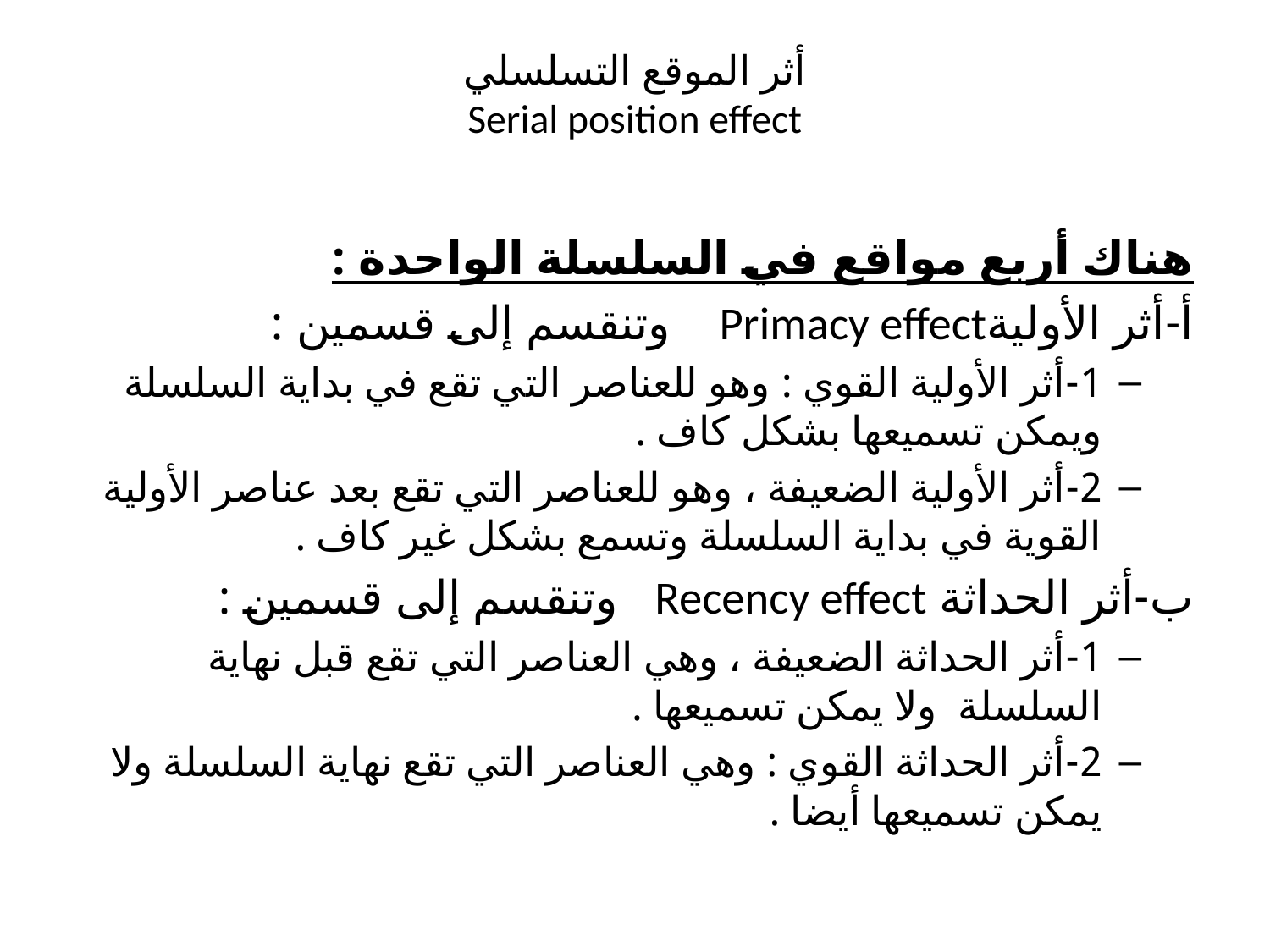

# أثر الموقع التسلسلي Serial position effect
هناك أربع مواقع في السلسلة الواحدة :
أ-أثر الأوليةPrimacy effect    وتنقسم إلى قسمين :
1-أثر الأولية القوي : وهو للعناصر التي تقع في بداية السلسلة ويمكن تسميعها بشكل كاف .
2-أثر الأولية الضعيفة ، وهو للعناصر التي تقع بعد عناصر الأولية القوية في بداية السلسلة وتسمع بشكل غير كاف .
ب-أثر الحداثة Recency effect   وتنقسم إلى قسمين :
1-أثر الحداثة الضعيفة ، وهي العناصر التي تقع قبل نهاية السلسلة  ولا يمكن تسميعها .
2-أثر الحداثة القوي : وهي العناصر التي تقع نهاية السلسلة ولا يمكن تسميعها أيضا .